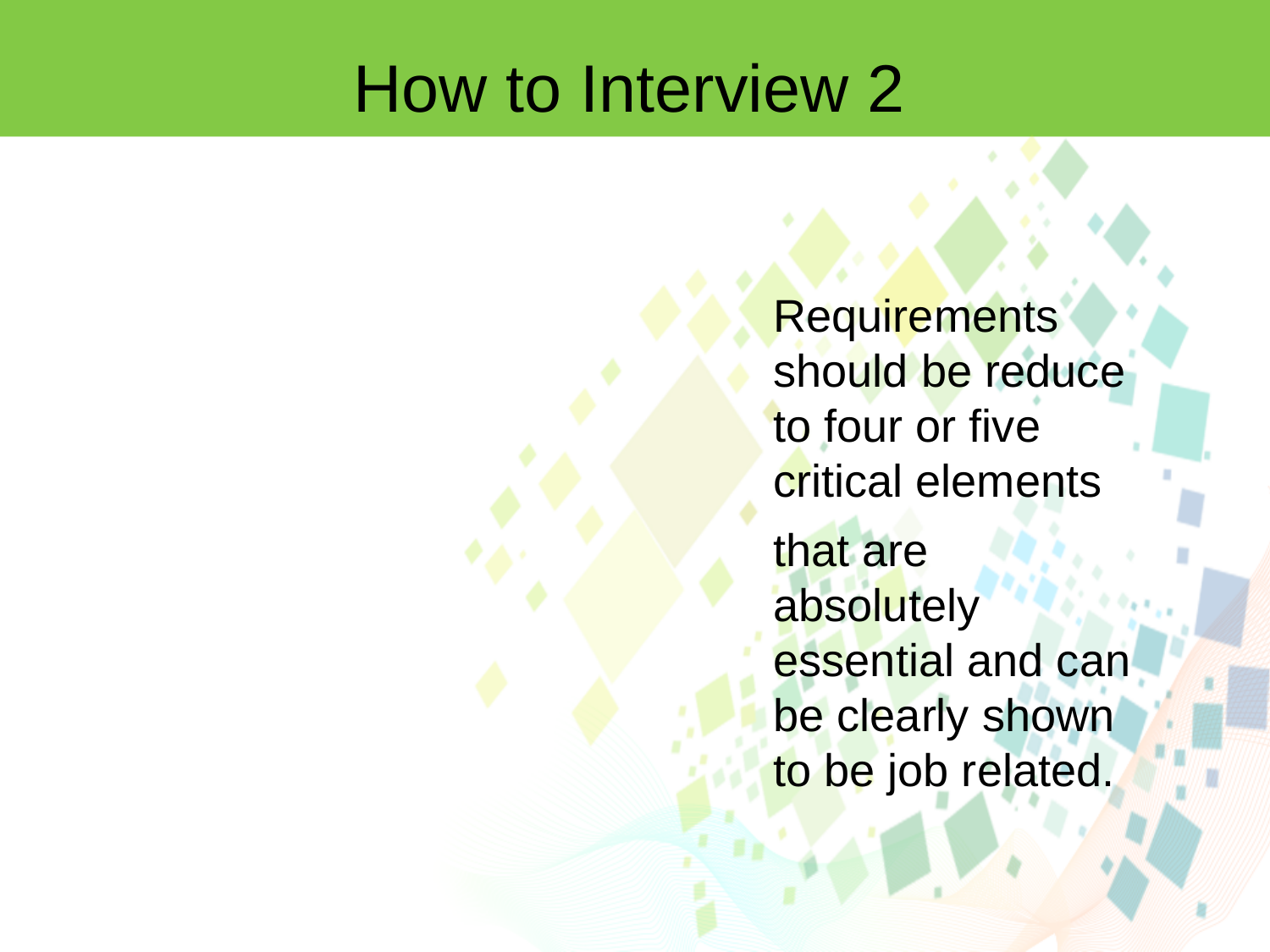

How to Interview 2
Requirements should be reduce to four or five critical elements
that are absolutely essential and can be clearly shown to be job related.